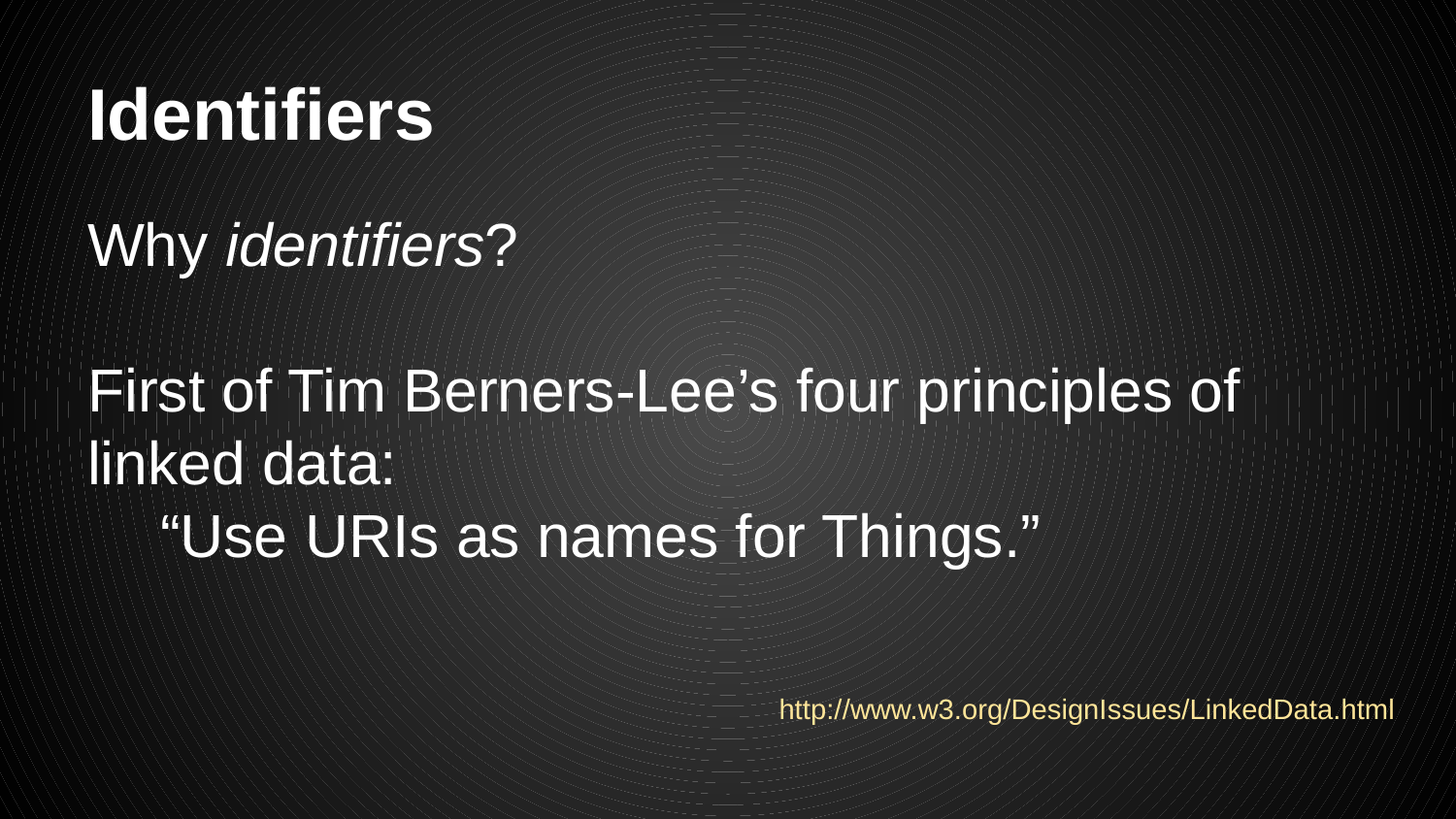

# Identifiers
Why identifiers?

First of Tim Berners-Lee’s four principles of linked data:
“Use URIs as names for Things.”
http://www.w3.org/DesignIssues/LinkedData.html